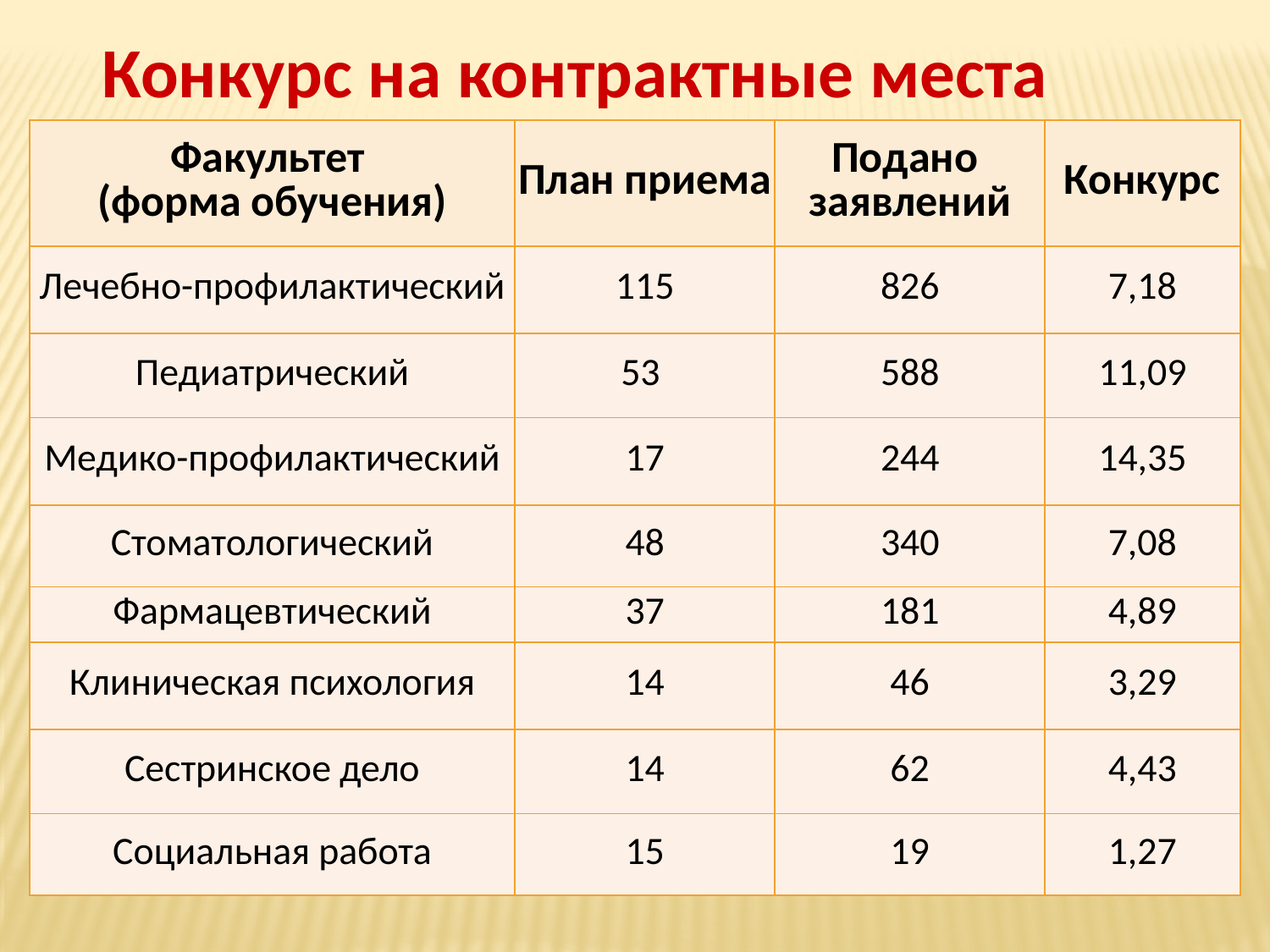

# Конкурс на контрактные места
| Факультет (форма обучения) | План приема | Подано заявлений | Конкурс |
| --- | --- | --- | --- |
| Лечебно-профилактический | 115 | 826 | 7,18 |
| Педиатрический | 53 | 588 | 11,09 |
| Медико-профилактический | 17 | 244 | 14,35 |
| Стоматологический | 48 | 340 | 7,08 |
| Фармацевтический | 37 | 181 | 4,89 |
| Клиническая психология | 14 | 46 | 3,29 |
| Сестринское дело | 14 | 62 | 4,43 |
| Социальная работа | 15 | 19 | 1,27 |